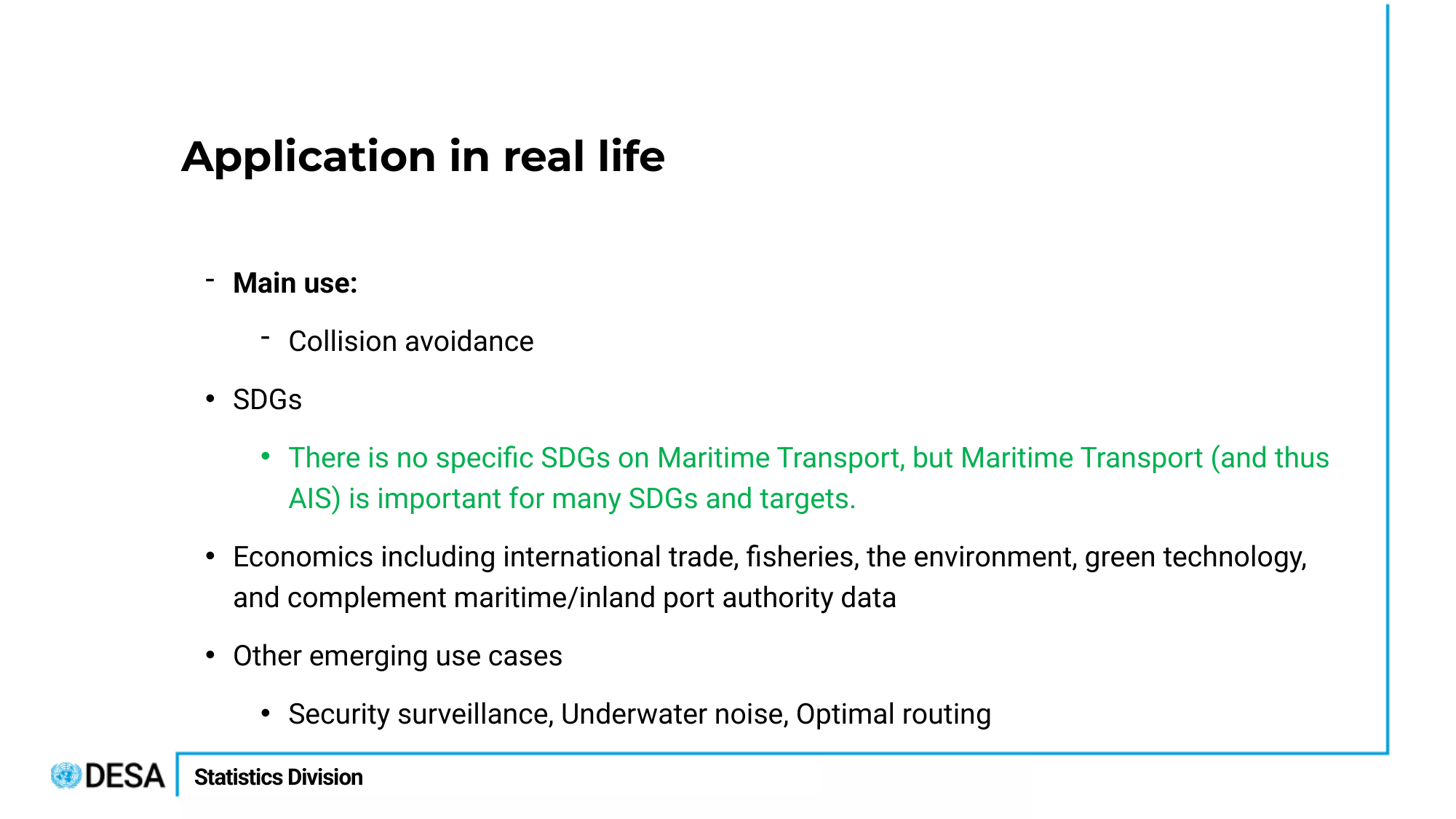

# Application in real life
Main use:
Collision avoidance
SDGs
There is no specific SDGs on Maritime Transport, but Maritime Transport (and thus AIS) is important for many SDGs and targets.
Economics including international trade, fisheries, the environment, green technology, and complement maritime/inland port authority data
Other emerging use cases
Security surveillance, Underwater noise, Optimal routing